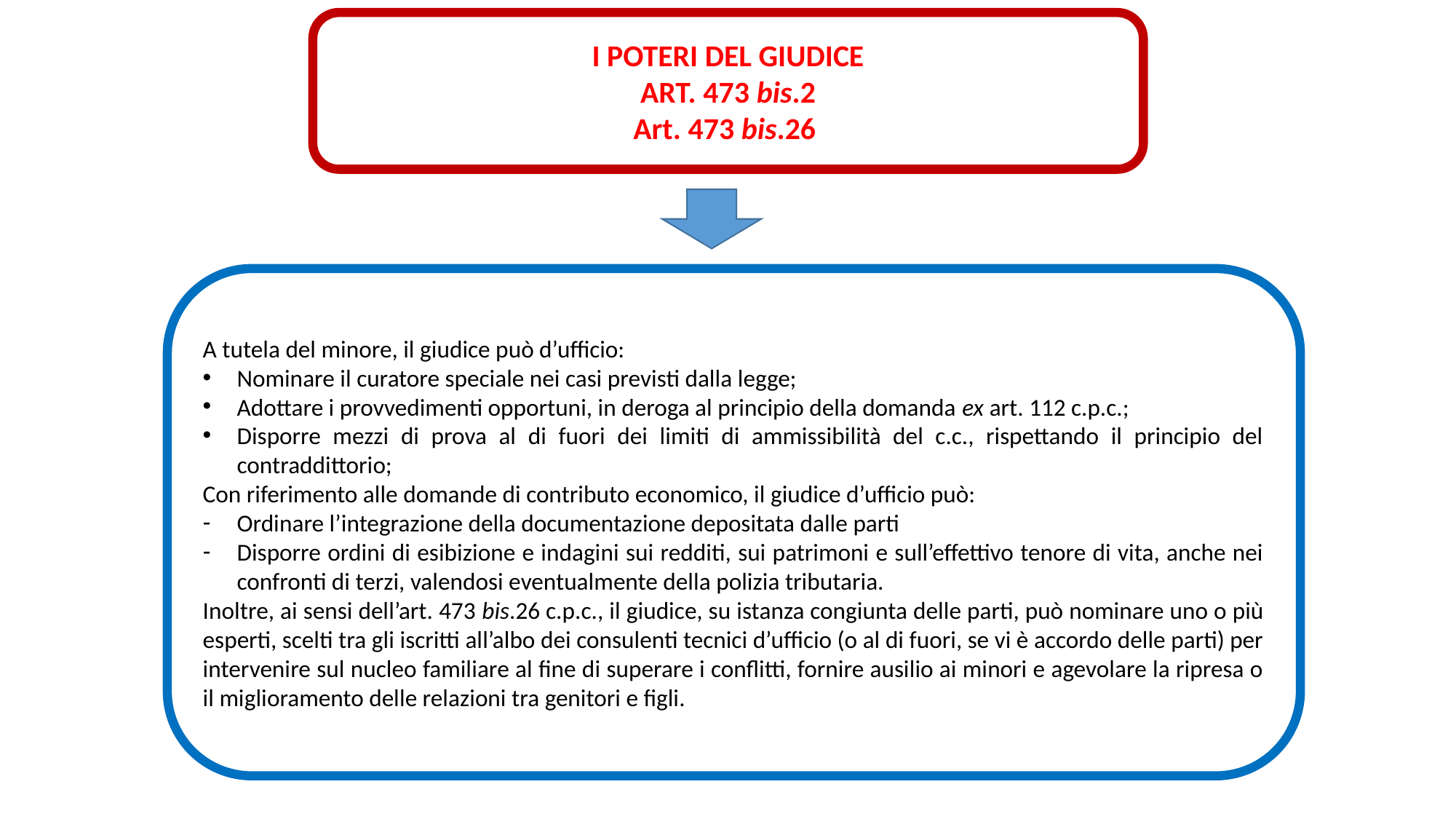

I POTERI DEL GIUDICE
ART. 473 bis.2
Art. 473 bis.26

A tutela del minore, il giudice può d’ufficio:
Nominare il curatore speciale nei casi previsti dalla legge;
Adottare i provvedimenti opportuni, in deroga al principio della domanda ex art. 112 c.p.c.;
Disporre mezzi di prova al di fuori dei limiti di ammissibilità del c.c., rispettando il principio del contraddittorio;
Con riferimento alle domande di contributo economico, il giudice d’ufficio può:
Ordinare l’integrazione della documentazione depositata dalle parti
Disporre ordini di esibizione e indagini sui redditi, sui patrimoni e sull’effettivo tenore di vita, anche nei confronti di terzi, valendosi eventualmente della polizia tributaria.
Inoltre, ai sensi dell’art. 473 bis.26 c.p.c., il giudice, su istanza congiunta delle parti, può nominare uno o più esperti, scelti tra gli iscritti all’albo dei consulenti tecnici d’ufficio (o al di fuori, se vi è accordo delle parti) per intervenire sul nucleo familiare al fine di superare i conflitti, fornire ausilio ai minori e agevolare la ripresa o il miglioramento delle relazioni tra genitori e figli.